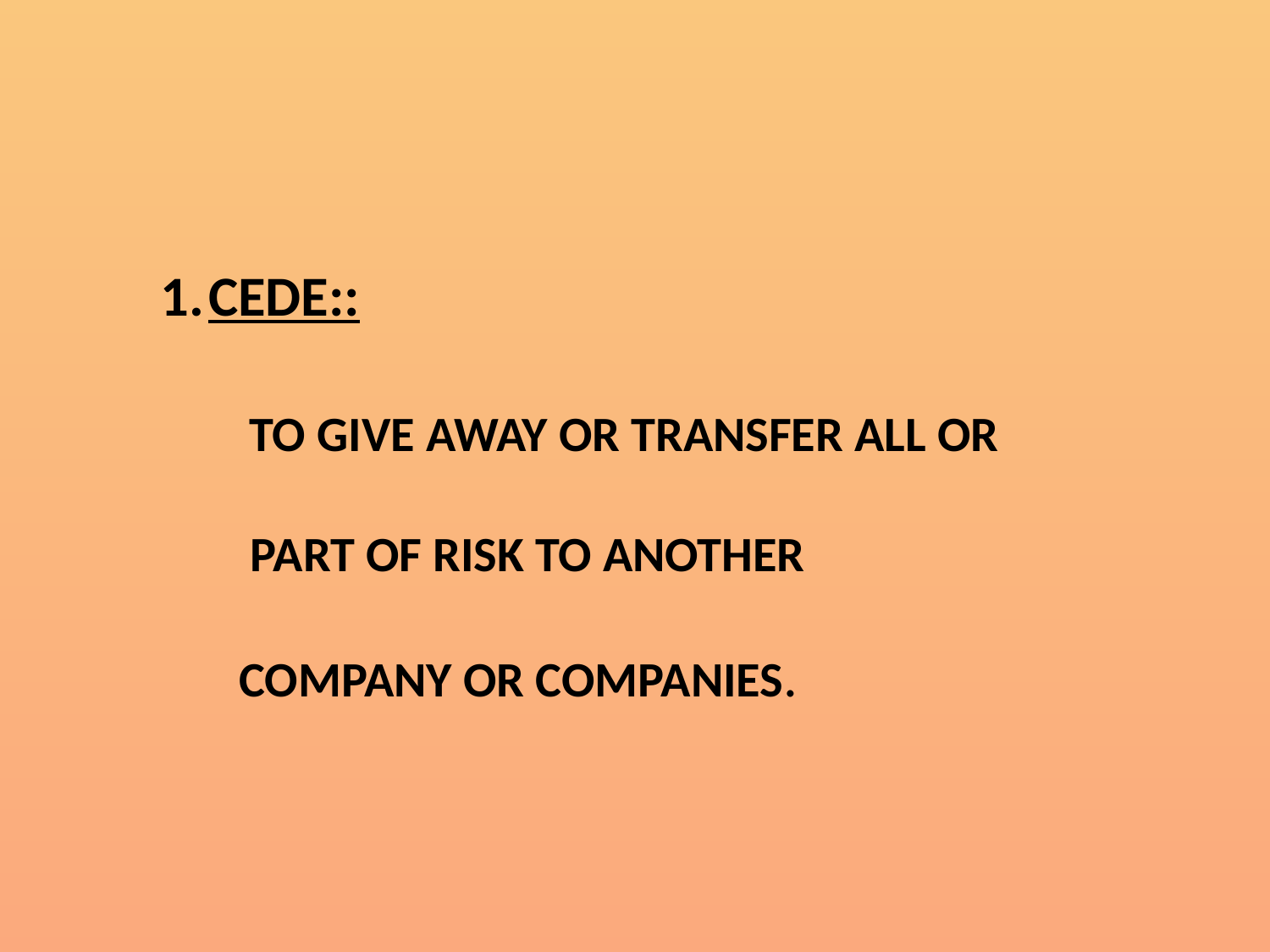

CEDE::

       TO GIVE AWAY OR TRANSFER ALL OR

        PART OF RISK TO ANOTHER

       COMPANY OR COMPANIES.